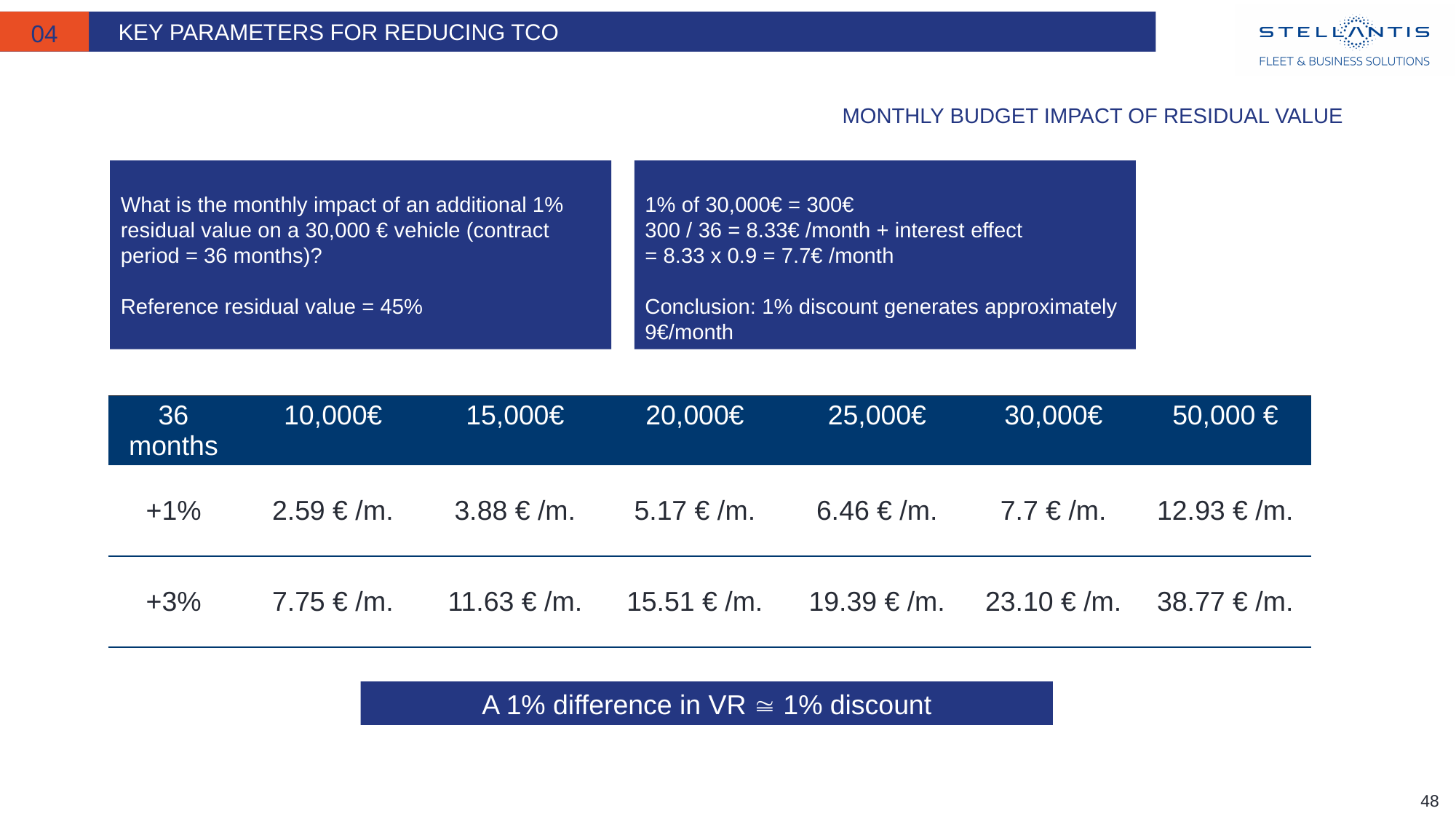

Key parameters for reducing TCO
04
# Monthly budget impact of residual value

What is the monthly impact of an additional 1% residual value on a 30,000 € vehicle (contract period = 36 months)?

Reference residual value = 45%

1% of 30,000€ = 300€
300 / 36 = 8.33€ /month + interest effect
= 8.33 x 0.9 = 7.7€ /month

Conclusion: 1% discount generates approximately 9€/month
| 36 months | 10,000€ | 15,000€ | 20,000€ | 25,000€ | 30,000€ | 50,000 € |
| --- | --- | --- | --- | --- | --- | --- |
| +1% | 2.59 € /m. | 3.88 € /m. | 5.17 € /m. | 6.46 € /m. | 7.7 € /m. | 12.93 € /m. |
| +3% | 7.75 € /m. | 11.63 € /m. | 15.51 € /m. | 19.39 € /m. | 23.10 € /m. | 38.77 € /m. |

A 1% difference in VR ≅ 1% discount